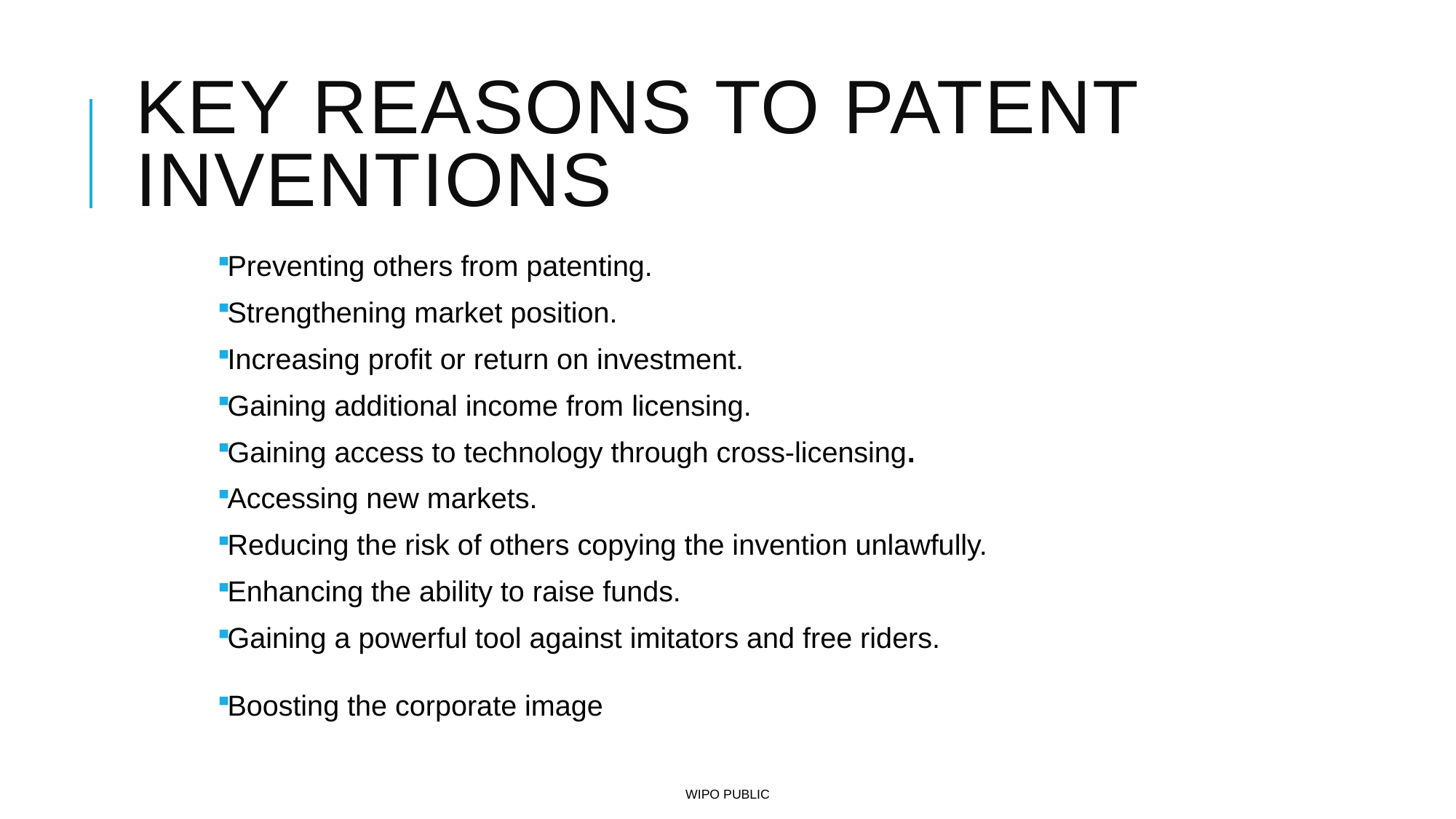

# Key reasons to patent inventions
Preventing others from patenting.
Strengthening market position.
Increasing profit or return on investment.
Gaining additional income from licensing.
Gaining access to technology through cross-licensing.
Accessing new markets.
Reducing the risk of others copying the invention unlawfully.
Enhancing the ability to raise funds.
Gaining a powerful tool against imitators and free riders.
Boosting the corporate image